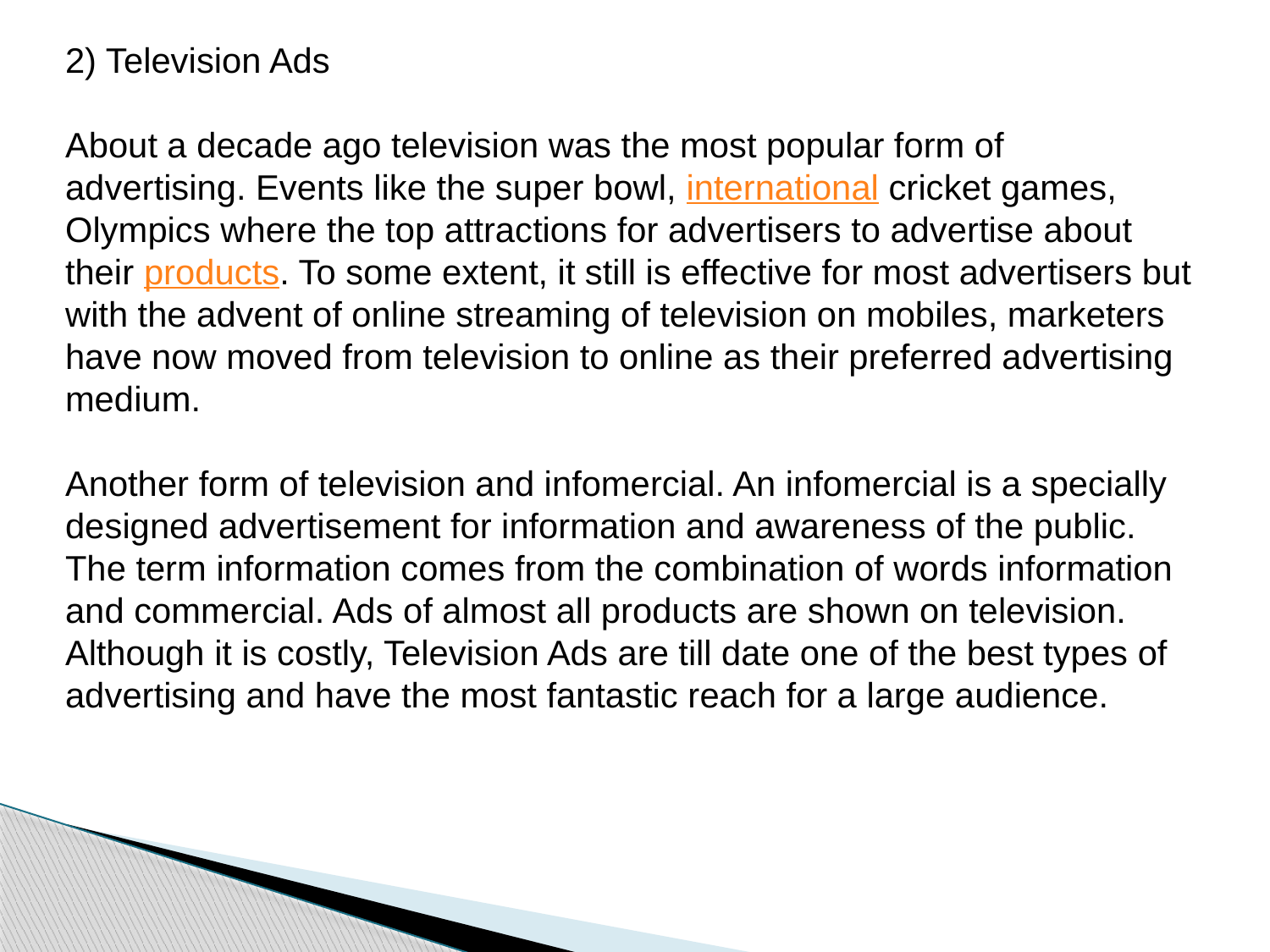

2) Television Ads

About a decade ago television was the most popular form of advertising. Events like the super bowl, international cricket games, Olympics where the top attractions for advertisers to advertise about their products. To some extent, it still is effective for most advertisers but with the advent of online streaming of television on mobiles, marketers have now moved from television to online as their preferred advertising medium.

Another form of television and infomercial. An infomercial is a specially designed advertisement for information and awareness of the public. The term information comes from the combination of words information and commercial. Ads of almost all products are shown on television. Although it is costly, Television Ads are till date one of the best types of advertising and have the most fantastic reach for a large audience.